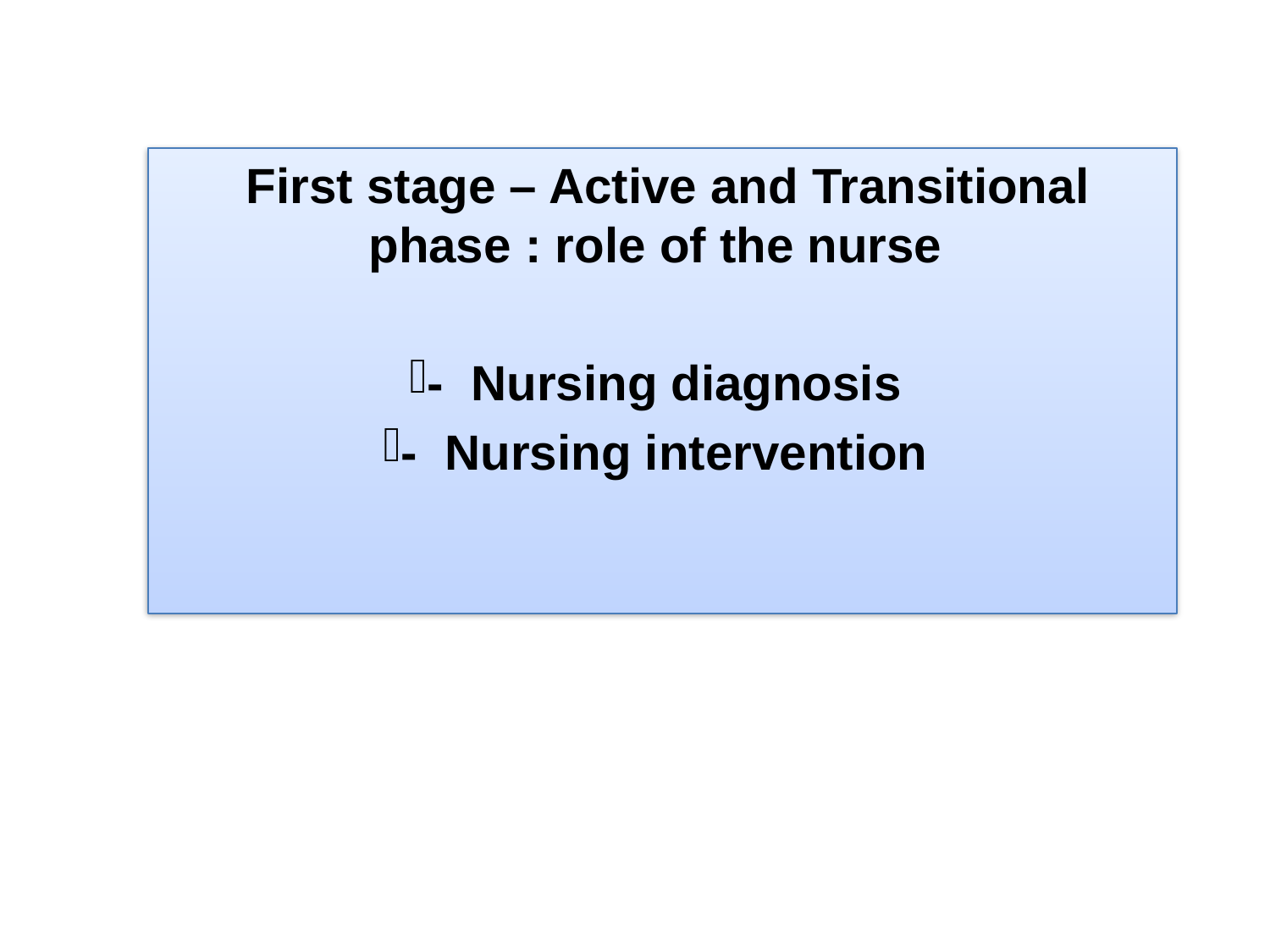

First stage – Active and Transitional phase : role of the nurse

-  Nursing diagnosis
-  Nursing intervention